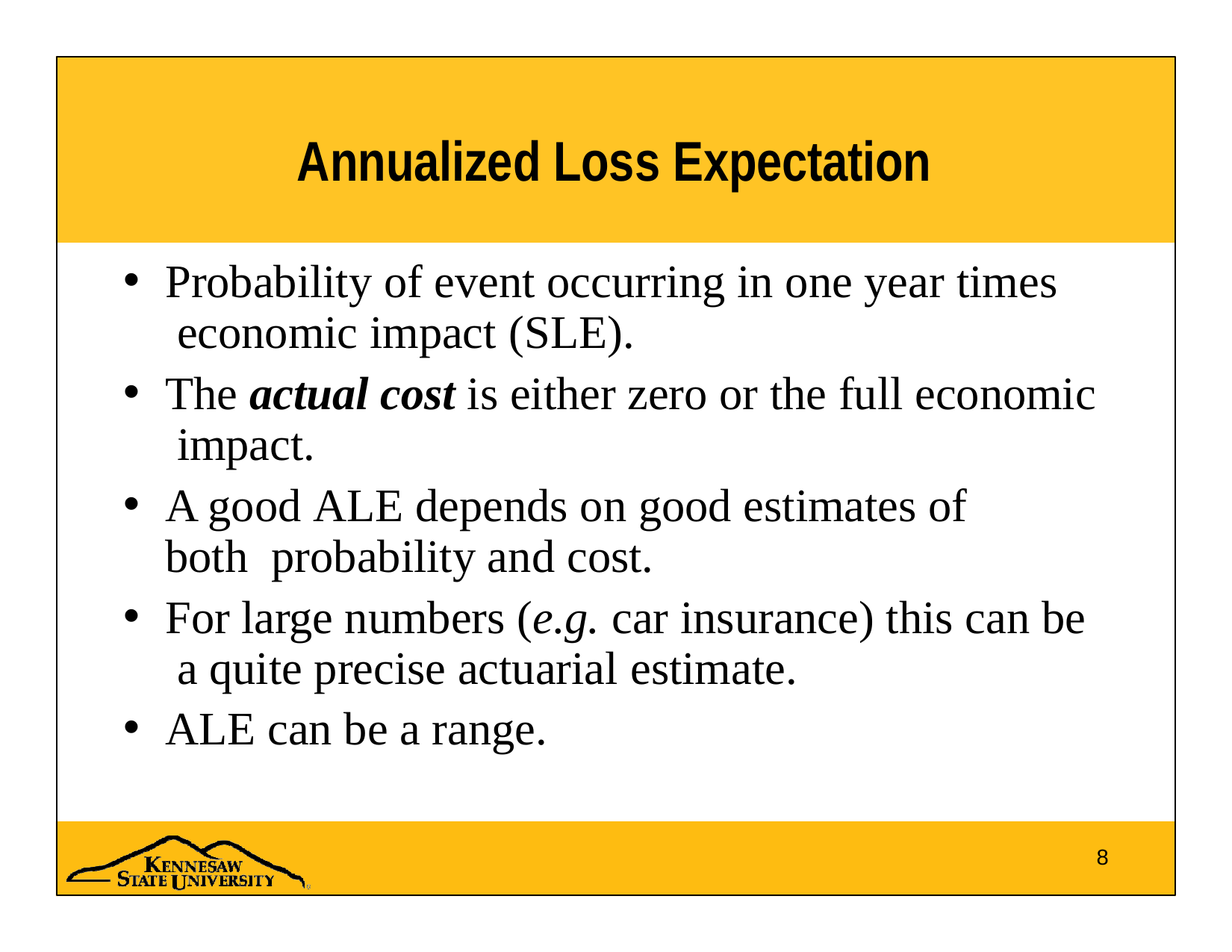

# Annualized Loss Expectation
Probability of event occurring in one year times  economic impact (SLE).
The actual cost is either zero or the full economic  impact.
A good ALE depends on good estimates of both  probability and cost.
For large numbers (e.g. car insurance) this can be  a quite precise actuarial estimate.
ALE can be a range.

8